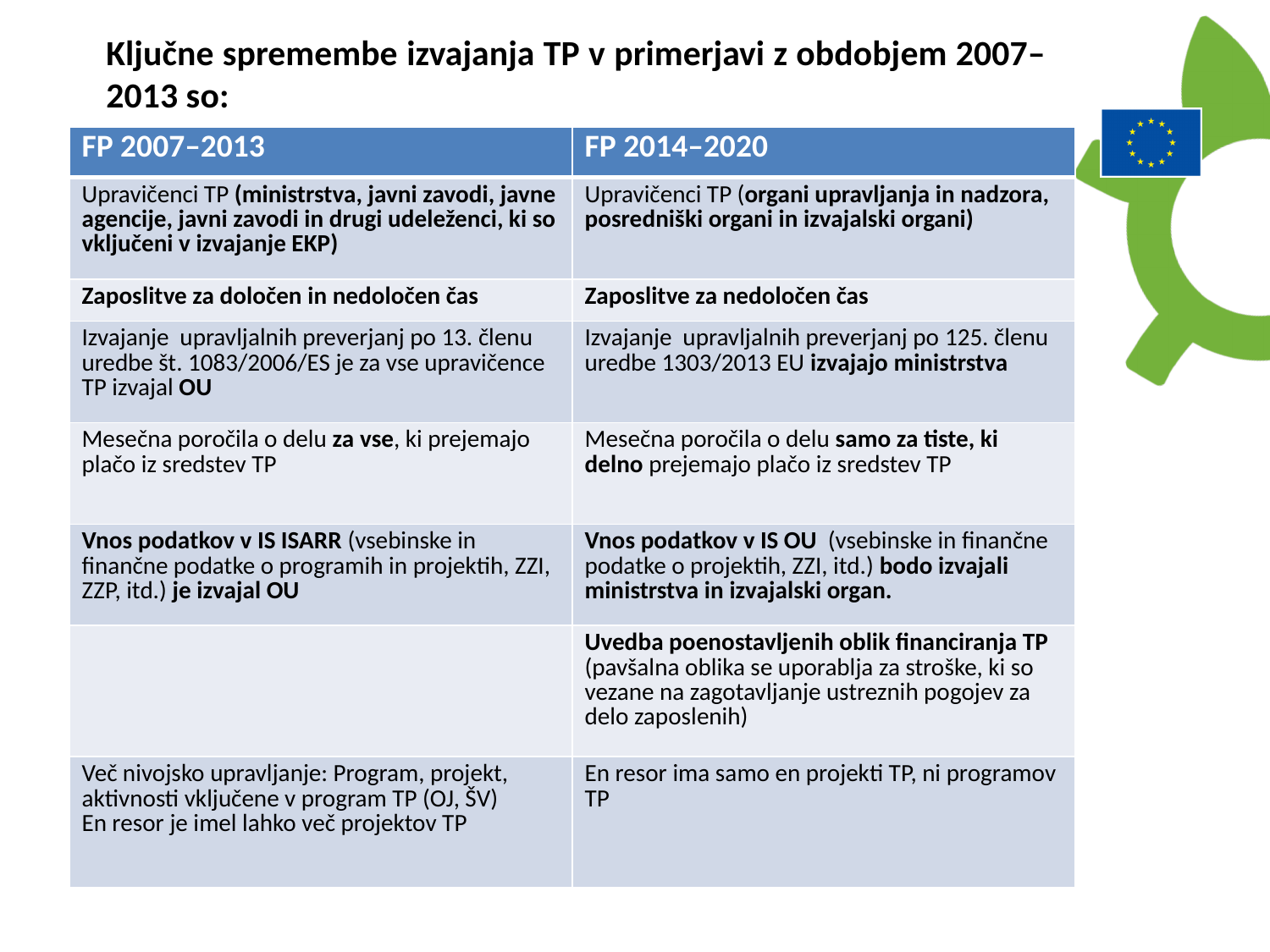

Ključne spremembe izvajanja TP v primerjavi z obdobjem 2007–2013 so:

| FP 2007–2013 | FP 2014–2020 |
| --- | --- |
| Upravičenci TP (ministrstva, javni zavodi, javne agencije, javni zavodi in drugi udeleženci, ki so vključeni v izvajanje EKP) | Upravičenci TP (organi upravljanja in nadzora, posredniški organi in izvajalski organi) |
| Zaposlitve za določen in nedoločen čas | Zaposlitve za nedoločen čas |
| Izvajanje upravljalnih preverjanj po 13. členu uredbe št. 1083/2006/ES je za vse upravičence TP izvajal OU | Izvajanje upravljalnih preverjanj po 125. členu uredbe 1303/2013 EU izvajajo ministrstva |
| Mesečna poročila o delu za vse, ki prejemajo plačo iz sredstev TP | Mesečna poročila o delu samo za tiste, ki delno prejemajo plačo iz sredstev TP |
| Vnos podatkov v IS ISARR (vsebinske in finančne podatke o programih in projektih, ZZI, ZZP, itd.) je izvajal OU | Vnos podatkov v IS OU (vsebinske in finančne podatke o projektih, ZZI, itd.) bodo izvajali ministrstva in izvajalski organ. |
|  | Uvedba poenostavljenih oblik financiranja TP (pavšalna oblika se uporablja za stroške, ki so vezane na zagotavljanje ustreznih pogojev za delo zaposlenih) |
| Več nivojsko upravljanje: Program, projekt, aktivnosti vključene v program TP (OJ, ŠV) En resor je imel lahko več projektov TP | En resor ima samo en projekti TP, ni programov TP |